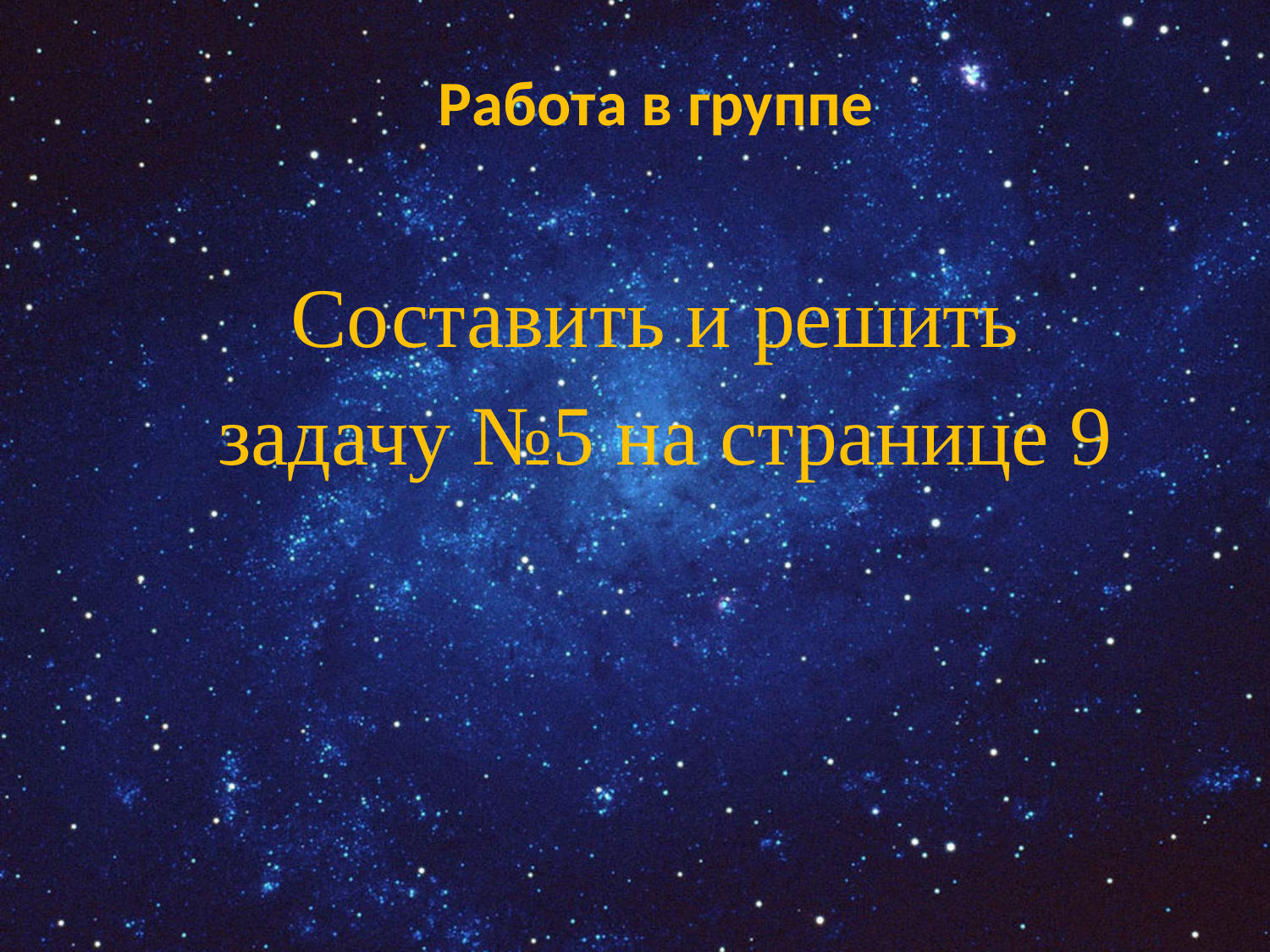

# Работа в группе
Составить и решить
 задачу №5 на странице 9